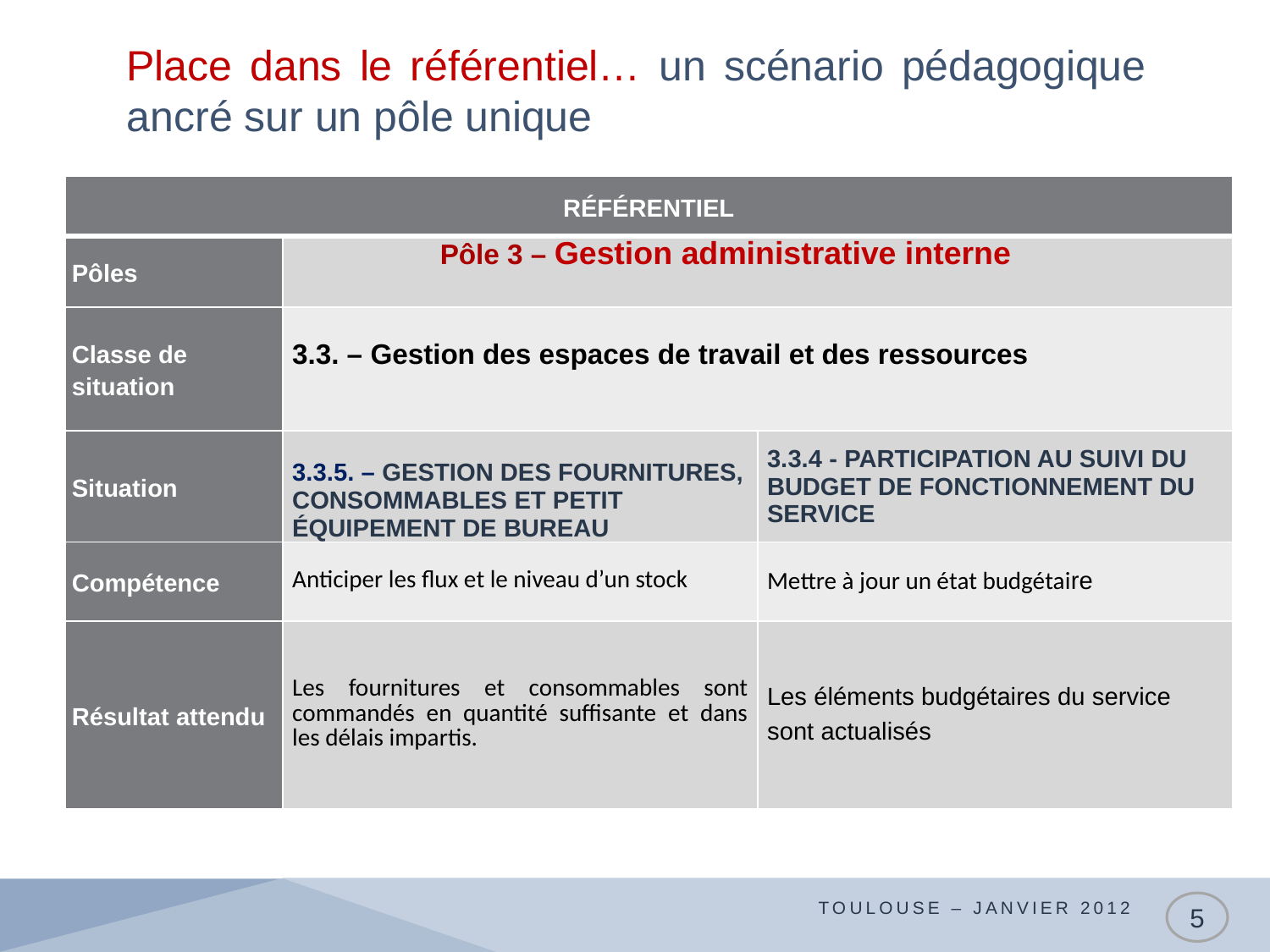

# Place dans le référentiel… un scénario pédagogique ancré sur un pôle unique
| RÉFÉRENTIEL |  |  |
| --- | --- | --- |
| Pôles | Pôle 3 – Gestion administrative interne |  |
| Classe de situation | 3.3. – Gestion des espaces de travail et des ressources |  |
| Situation | 3.3.5. – Gestion des fournitures, consommables et petit équipement de bureau | 3.3.4 - Participation au suivi du budget de fonctionnement du service |
| Compétence | Anticiper les flux et le niveau d’un stock | Mettre à jour un état budgétaire |
| Résultat attendu | Les fournitures et consommables sont commandés en quantité suffisante et dans les délais impartis. | Les éléments budgétaires du service sont actualisés |
TOULOUSE – JANVIER 2012
5